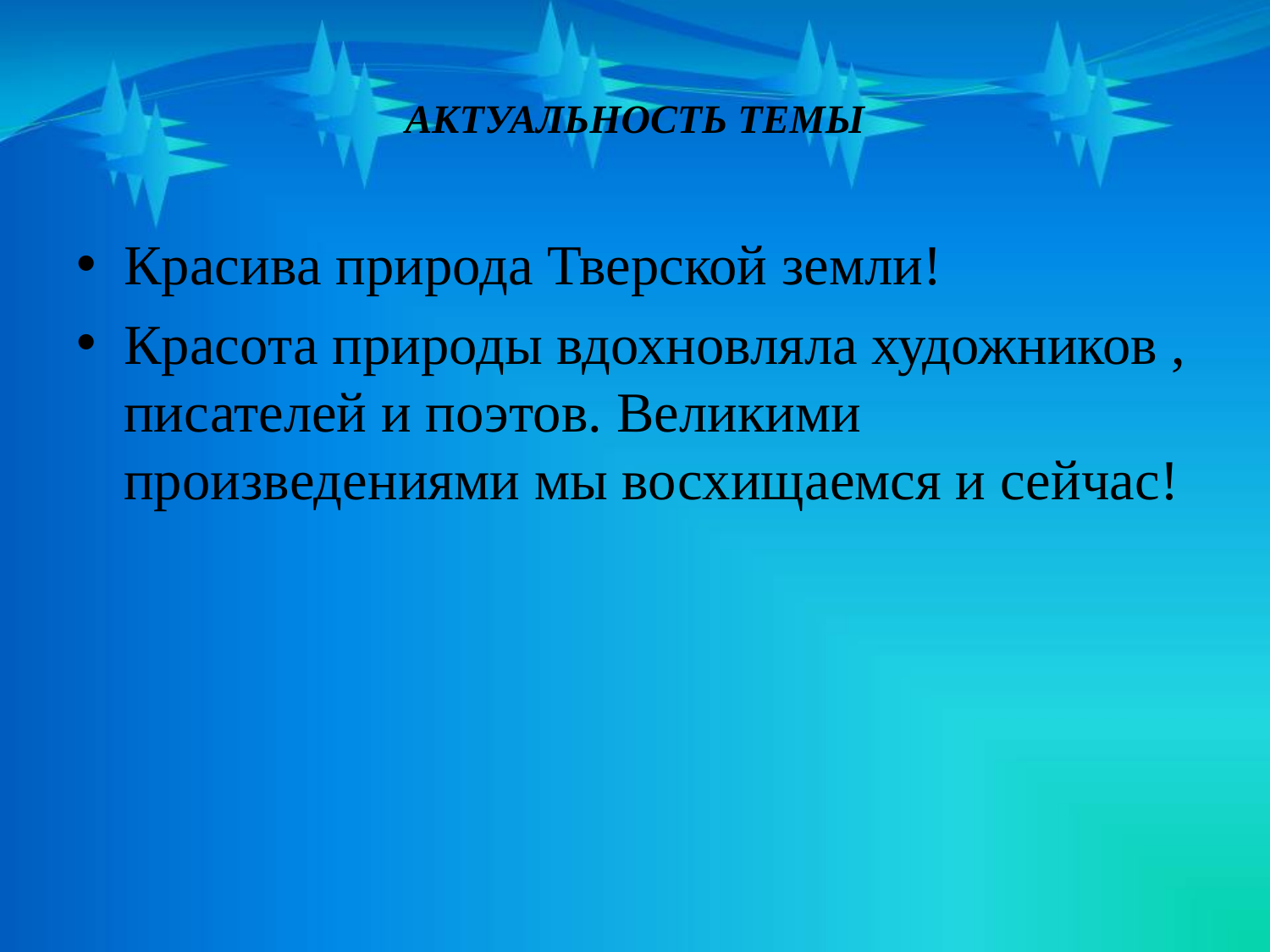

# Актуальность темы
Красива природа Тверской земли!
Красота природы вдохновляла художников , писателей и поэтов. Великими произведениями мы восхищаемся и сейчас!